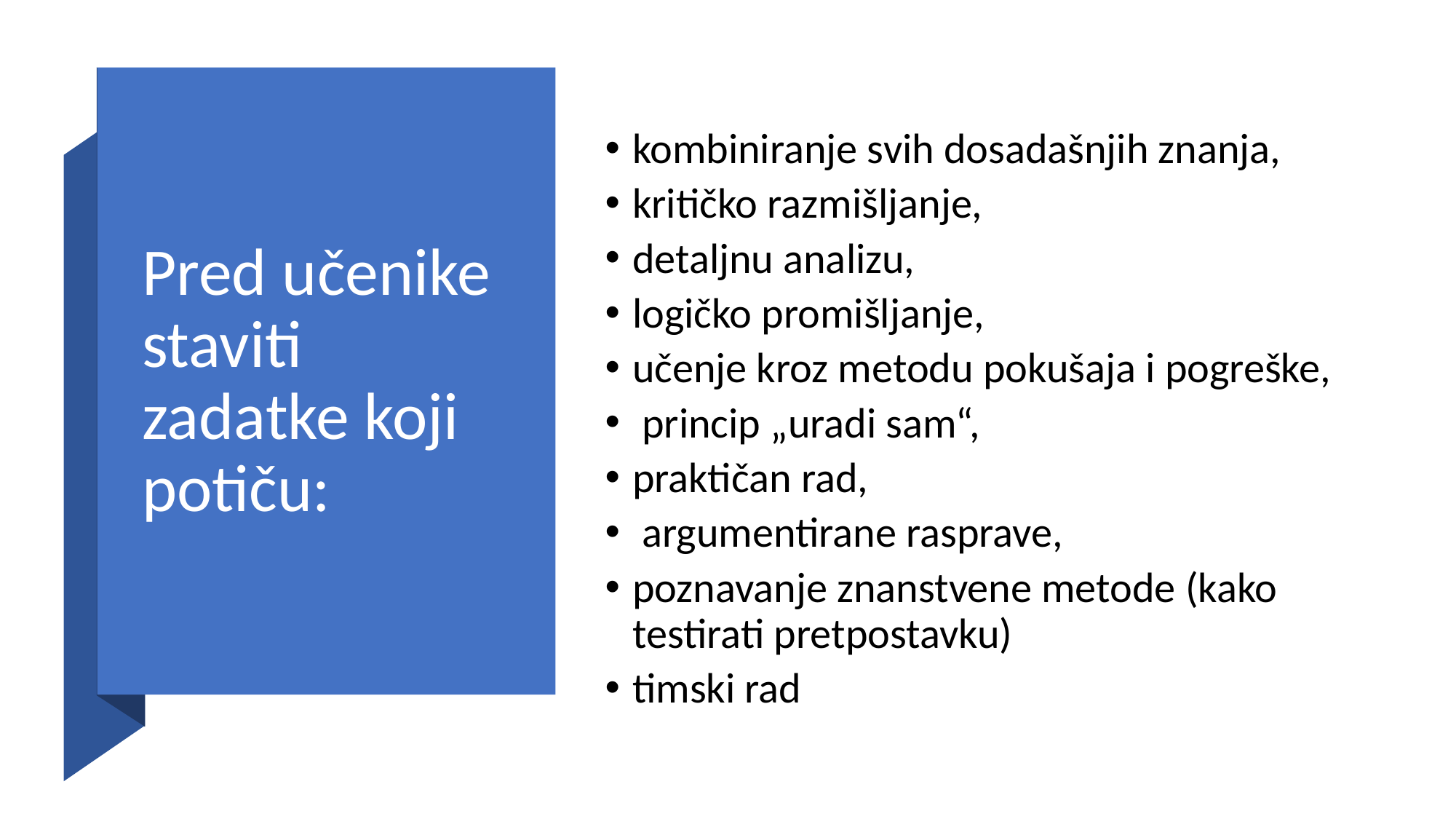

# Pred učenike staviti zadatke koji potiču:
kombiniranje svih dosadašnjih znanja,
kritičko razmišljanje,
detaljnu analizu,
logičko promišljanje,
učenje kroz metodu pokušaja i pogreške,
 princip „uradi sam“,
praktičan rad,
 argumentirane rasprave,
poznavanje znanstvene metode (kako testirati pretpostavku)
timski rad